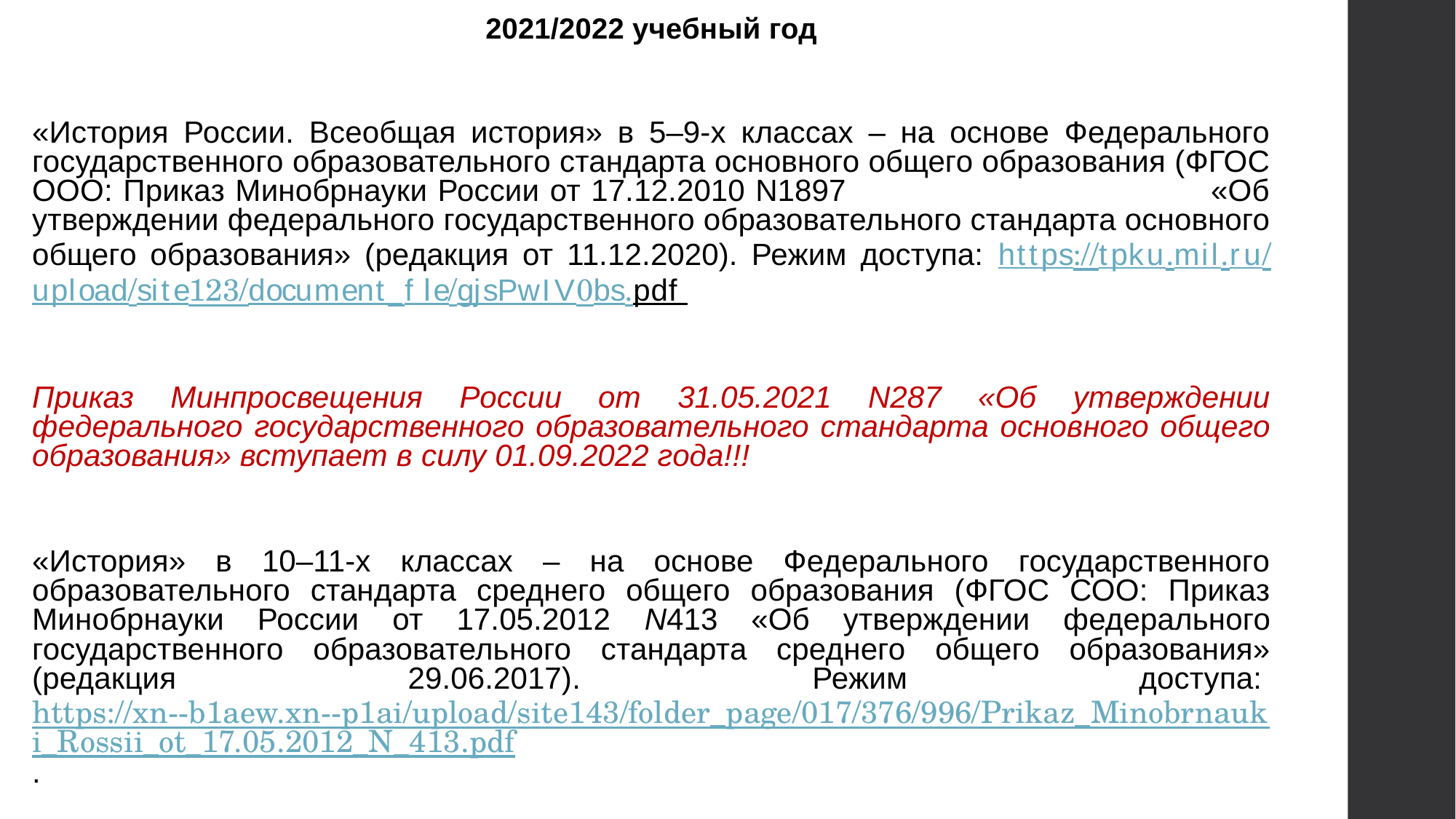

2021/2022 учебный год

«История России. Всеобщая история» в 5–9-х классах – на основе Федерального государственного образовательного стандарта основного общего образования (ФГОС ООО: Приказ Минобрнауки России от 17.12.2010 N1897                                   «Об утверждении федерального государственного образовательного стандарта основного общего образования» (редакция от 11.12.2020). Режим доступа: https://tpku.mil.ru/upload/site123/document_file/gjsPwIV0bs.pdf

Приказ Минпросвещения России от 31.05.2021 N287 «Об утверждении федерального государственного образовательного стандарта основного общего образования» вступает в силу 01.09.2022 года!!!

«История» в 10–11-х классах – на основе Федерального государственного образовательного стандарта среднего общего образования (ФГОС СОО: Приказ Минобрнауки России от 17.05.2012 N413 «Об утверждении федерального государственного образовательного стандарта среднего общего образования» (редакция 29.06.2017). Режим доступа: https://xn--b1aew.xn--p1ai/upload/site143/folder_page/017/376/996/Prikaz_Minobrnauki_Rossii_ot_17.05.2012_N_413.pdf.